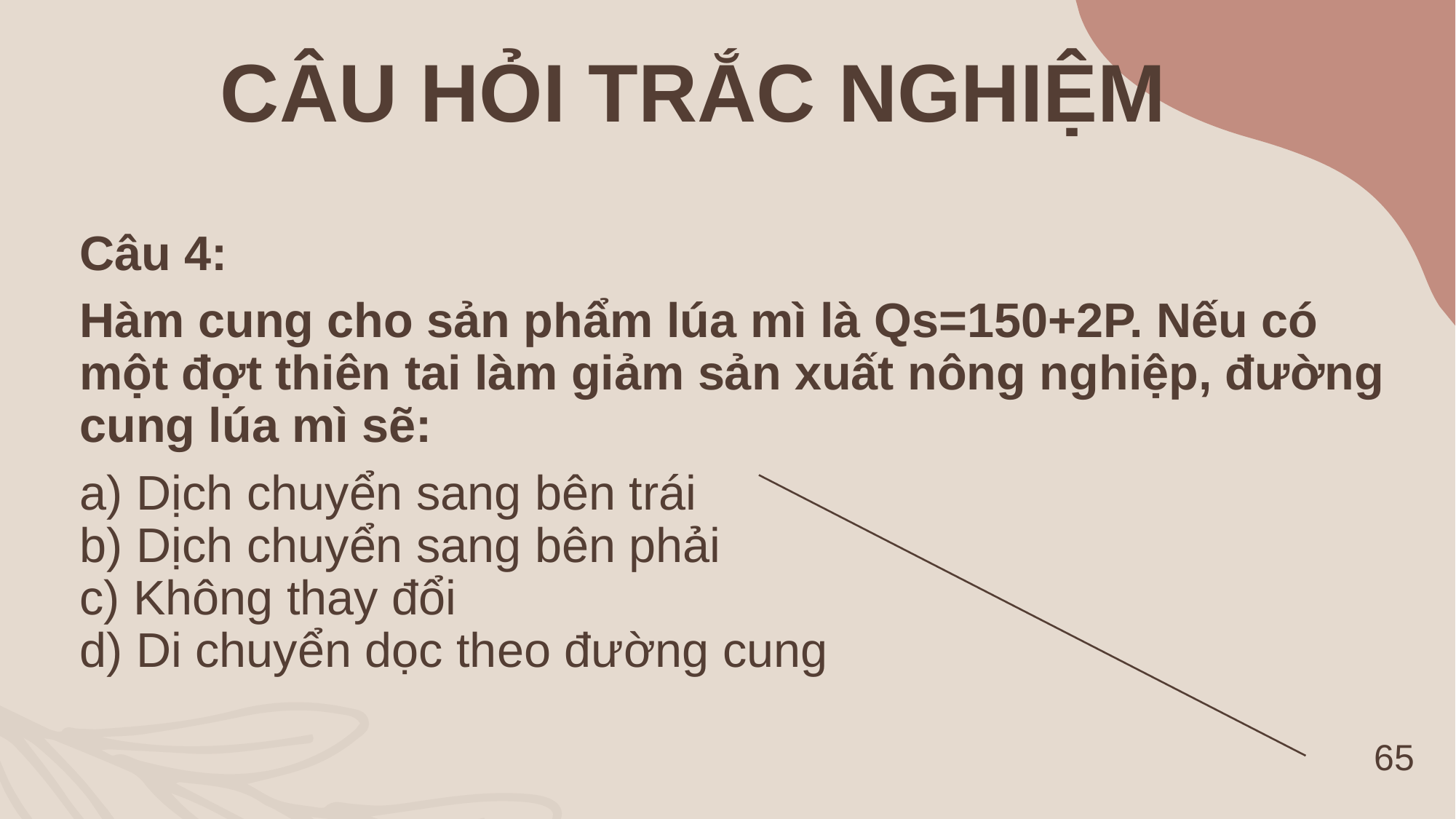

CÂU HỎI TRẮC NGHIỆM
Câu 4:
Hàm cung cho sản phẩm lúa mì là Qs​=150+2P. Nếu có một đợt thiên tai làm giảm sản xuất nông nghiệp, đường cung lúa mì sẽ:
a) Dịch chuyển sang bên trái
b) Dịch chuyển sang bên phải
c) Không thay đổi
d) Di chuyển dọc theo đường cung
65